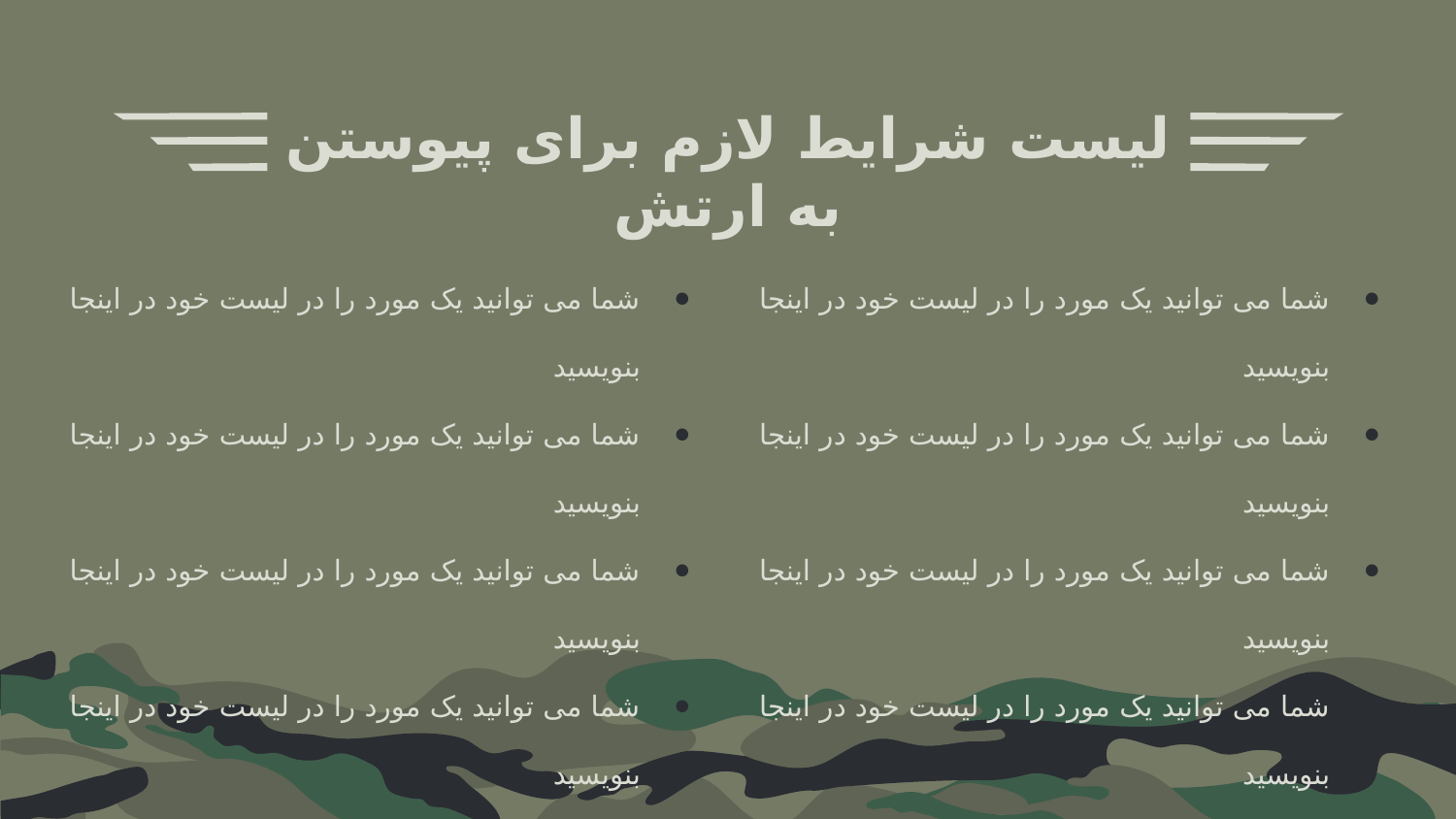

# لیست شرایط لازم برای پیوستن به ارتش

شما می توانید یک مورد را در لیست خود در اینجا بنویسید
شما می توانید یک مورد را در لیست خود در اینجا بنویسید
شما می توانید یک مورد را در لیست خود در اینجا بنویسید
شما می توانید یک مورد را در لیست خود در اینجا بنویسید
شما می توانید یک مورد را در لیست خود در اینجا بنویسید
شما می توانید یک مورد را در لیست خود در اینجا بنویسید
شما می توانید یک مورد را در لیست خود در اینجا بنویسید
شما می توانید یک مورد را در لیست خود در اینجا بنویسید
شما می توانید یک مورد را در لیست خود در اینجا بنویسید
شما می توانید یک مورد را در لیست خود در اینجا بنویسید
شما می توانید یک مورد را در لیست خود در اینجا بنویسید
شما می توانید یک مورد را در لیست خود در اینجا بنویسید